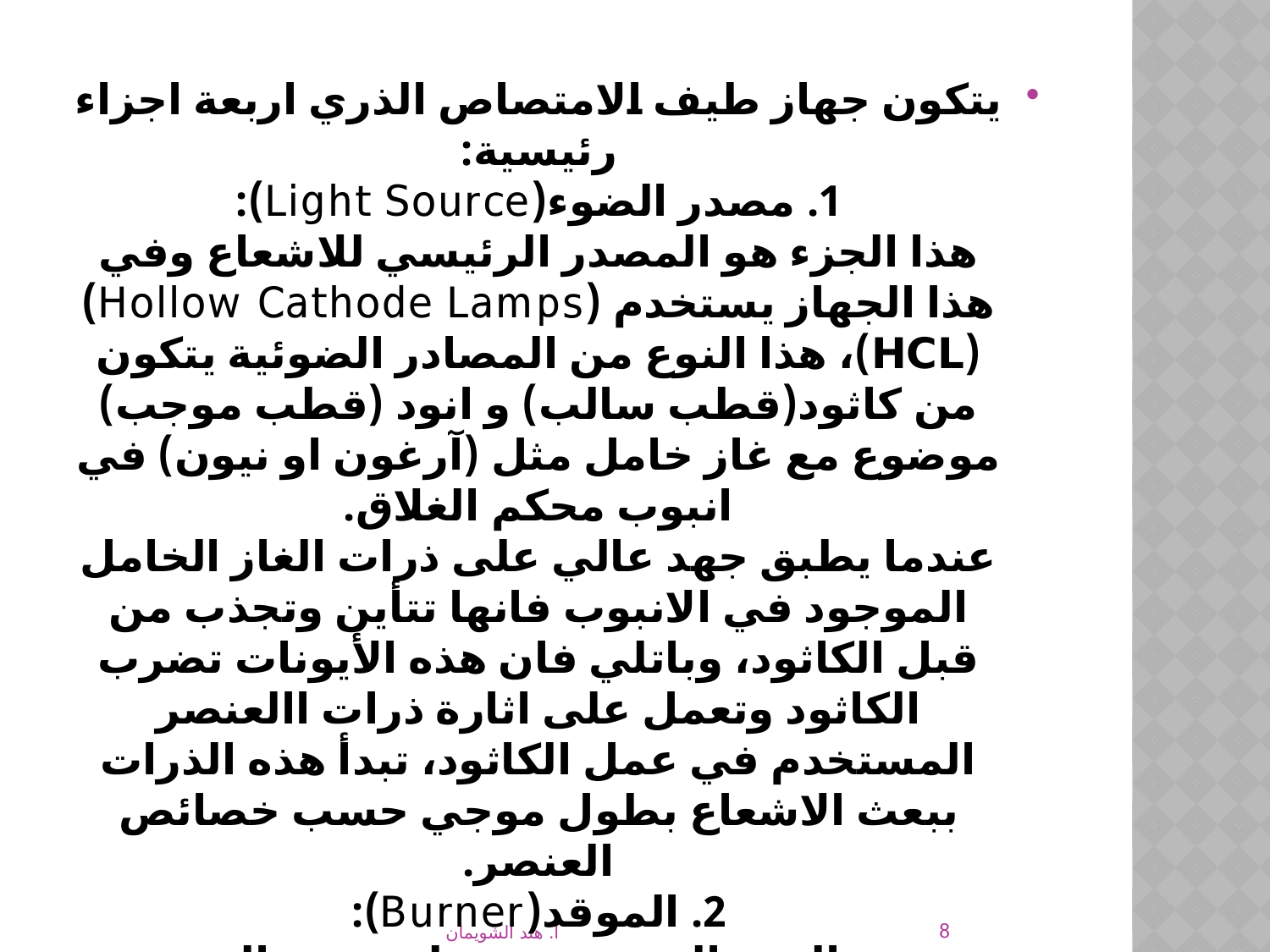

يتكون جهاز طيف الامتصاص الذري اربعة اجزاء رئيسية:
1. مصدر الضوء(Light Source):
هذا الجزء هو المصدر الرئيسي للاشعاع وفي هذا الجهاز يستخدم (Hollow Cathode Lamps) (HCL)، هذا النوع من المصادر الضوئية يتكون من كاثود(قطب سالب) و انود (قطب موجب) موضوع مع غاز خامل مثل (آرغون او نيون) في انبوب محكم الغلاق.
عندما يطبق جهد عالي على ذرات الغاز الخامل الموجود في الانبوب فانها تتأين وتجذب من قبل الكاثود، وباتلي فان هذه الأيونات تضرب الكاثود وتعمل على اثارة ذرات االعنصر المستخدم في عمل الكاثود، تبدأ هذه الذرات ببعث الاشعاع بطول موجي حسب خصائص العنصر.
2. الموقد(Burner):
وهو الجزء الذي يستخدم لتسخين العينة.

8
ا. هند الشويمان